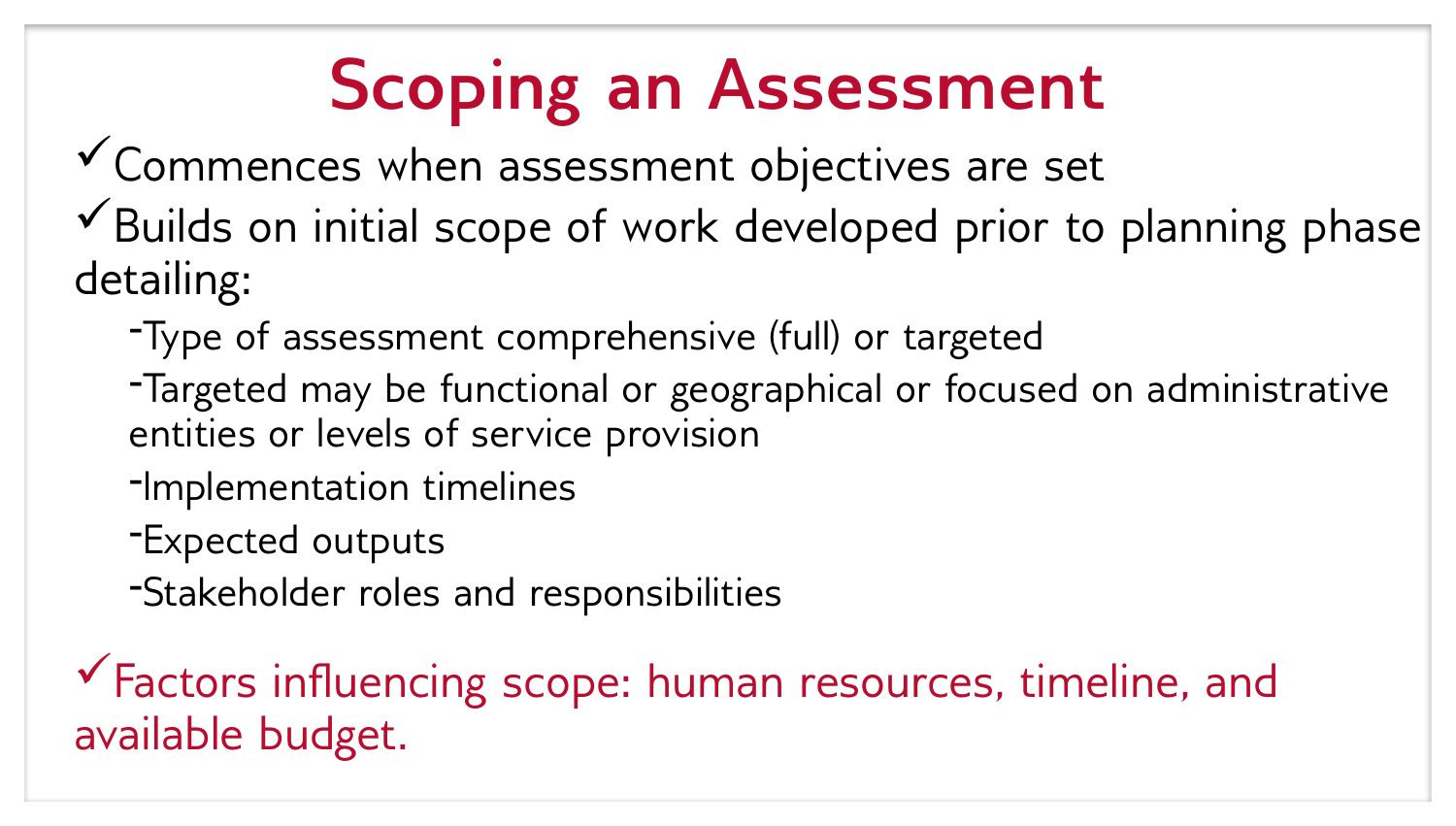

# Scoping an Assessment
Commences when assessment objectives are set
Builds on initial scope of work developed prior to planning phase detailing:
Type of assessment comprehensive (full) or targeted
Targeted may be functional or geographical or focused on administrative entities or levels of service provision
Implementation timelines
Expected outputs
Stakeholder roles and responsibilities

Factors influencing scope: human resources, timeline, and available budget.